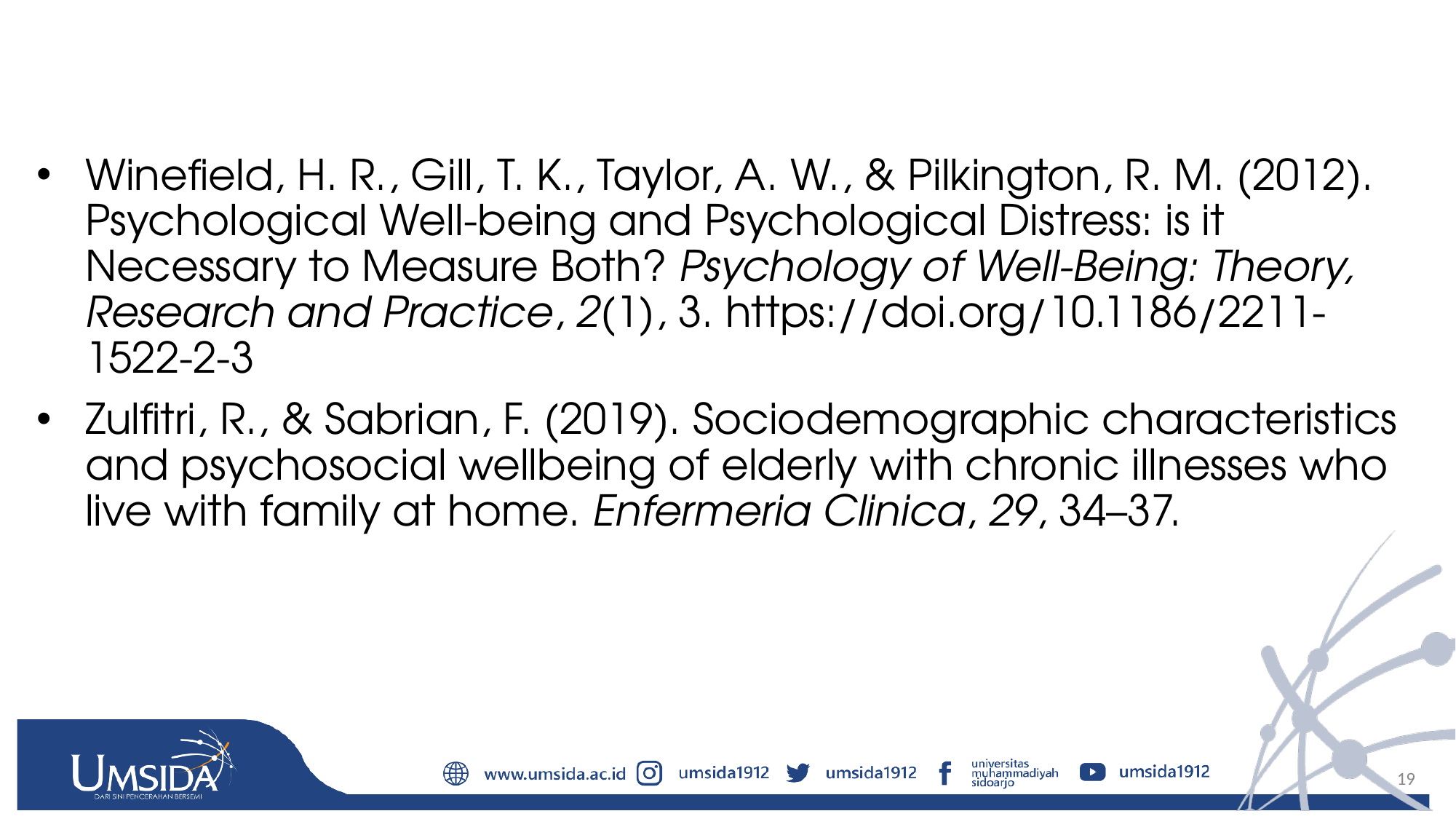

#
Winefield, H. R., Gill, T. K., Taylor, A. W., & Pilkington, R. M. (2012). Psychological Well-being and Psychological Distress: is it Necessary to Measure Both? Psychology of Well-Being: Theory, Research and Practice, 2(1), 3. https://doi.org/10.1186/2211-1522-2-3
Zulfitri, R., & Sabrian, F. (2019). Sociodemographic characteristics and psychosocial wellbeing of elderly with chronic illnesses who live with family at home. Enfermeria Clinica, 29, 34–37.